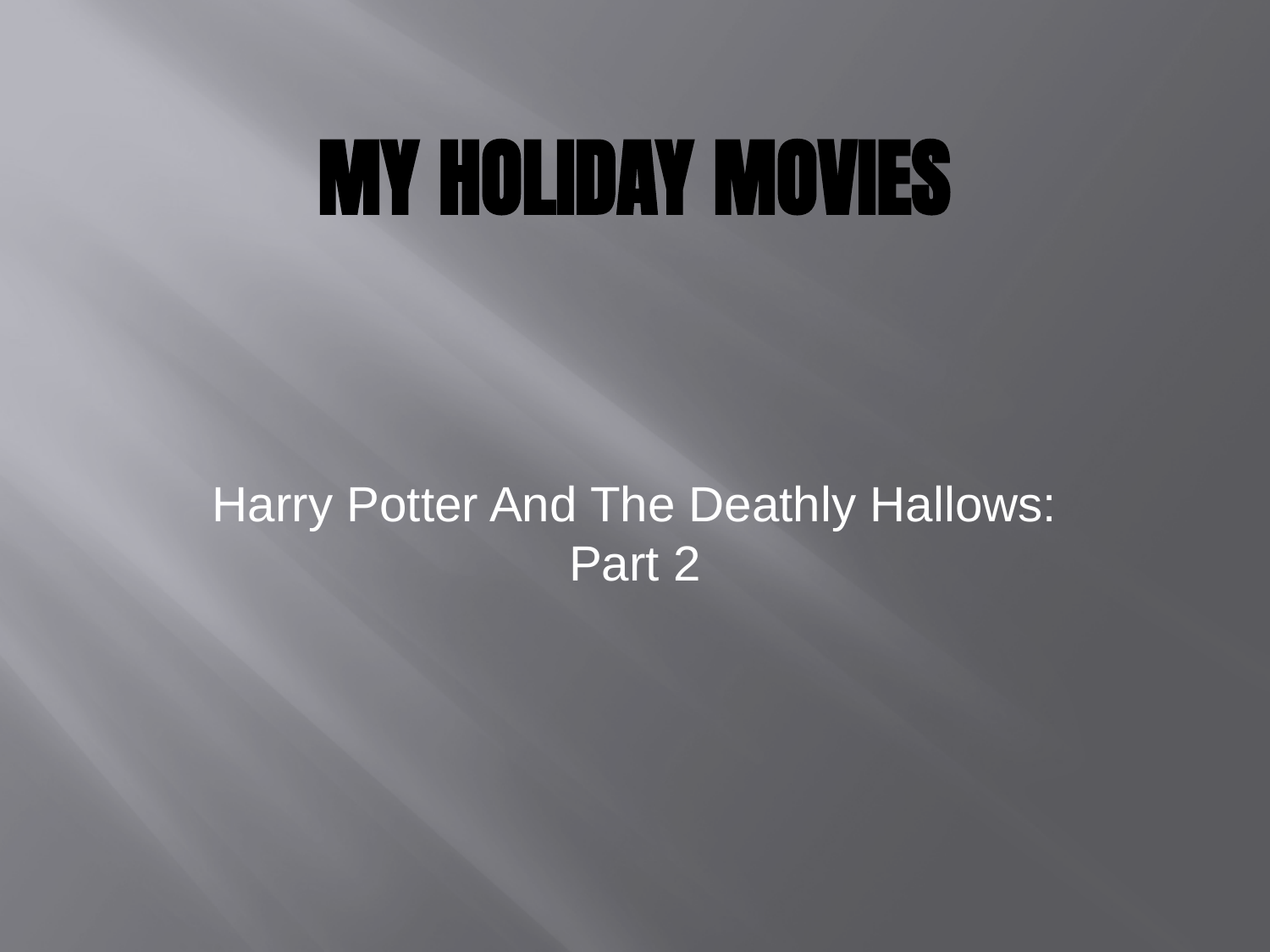

# My Holiday Movies
Harry Potter And The Deathly Hallows: Part 2